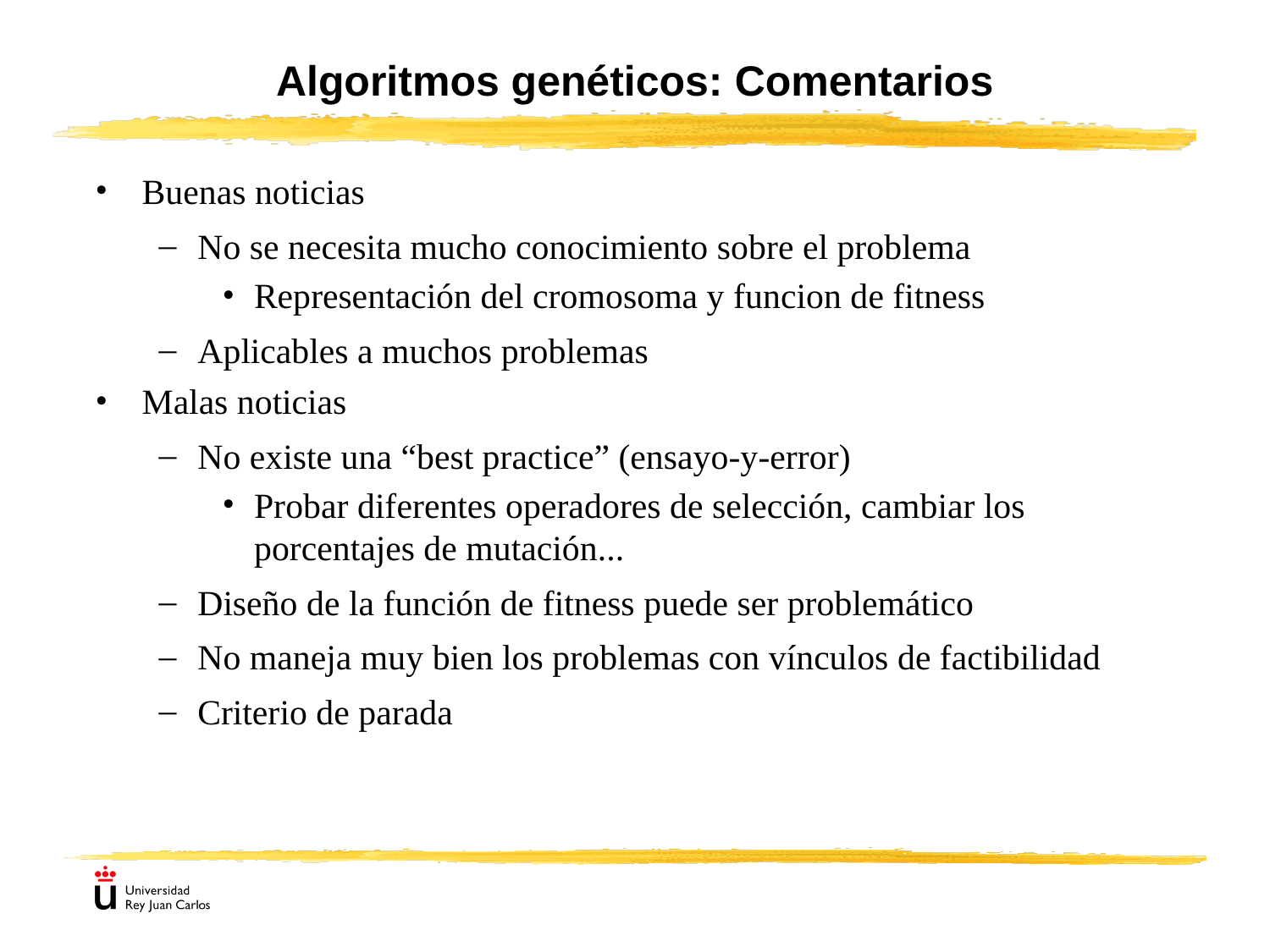

# Algoritmos genéticos: Comentarios
Buenas noticias
No se necesita mucho conocimiento sobre el problema
Representación del cromosoma y funcion de fitness
Aplicables a muchos problemas
Malas noticias
No existe una “best practice” (ensayo-y-error)‏
Probar diferentes operadores de selección, cambiar los porcentajes de mutación...
Diseño de la función de fitness puede ser problemático
No maneja muy bien los problemas con vínculos de factibilidad
Criterio de parada